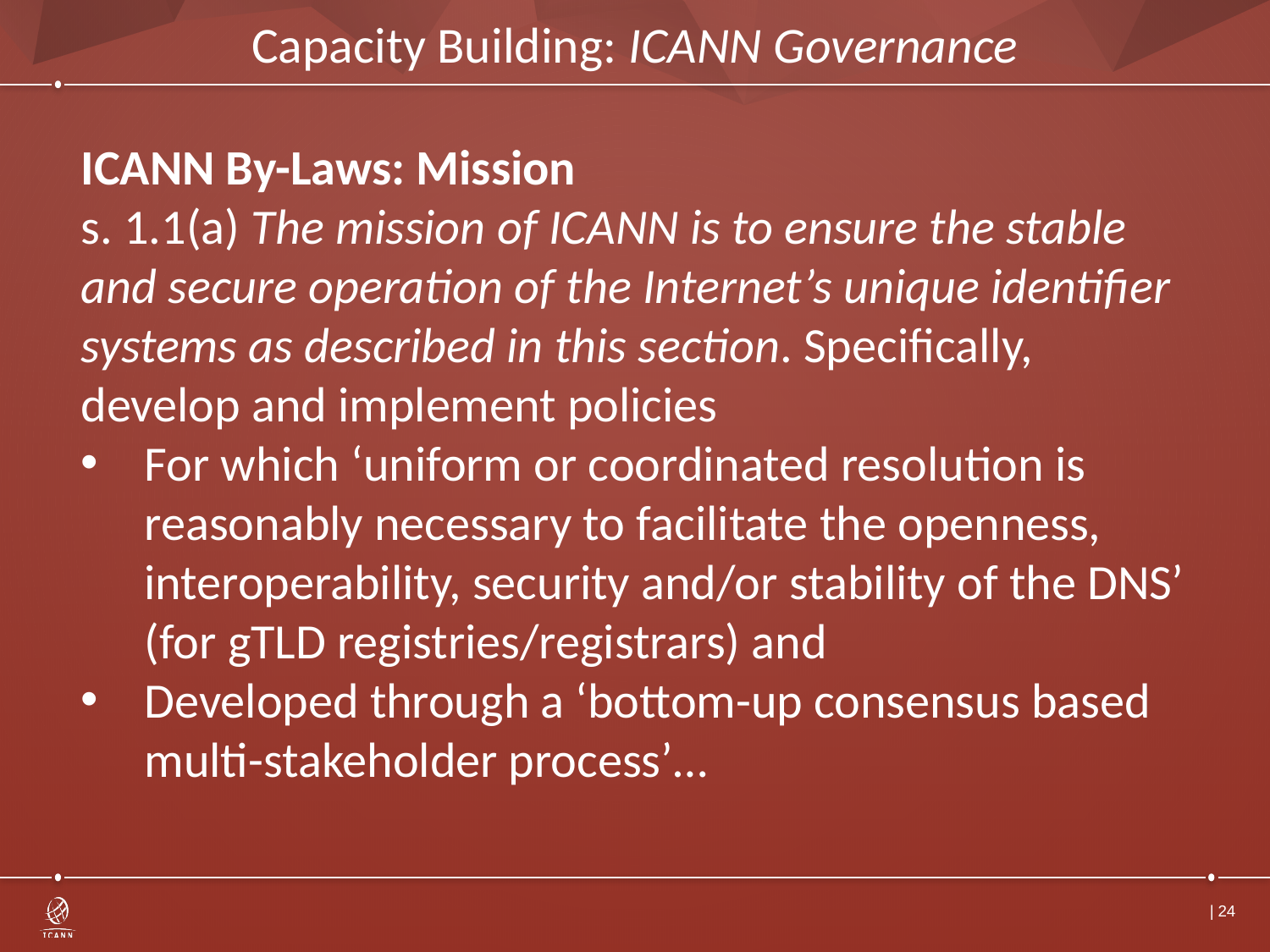

# Capacity Building: ICANN Governance
ICANN By-Laws: Mission
s. 1.1(a) The mission of ICANN is to ensure the stable and secure operation of the Internet’s unique identifier systems as described in this section. Specifically, develop and implement policies
For which ‘uniform or coordinated resolution is reasonably necessary to facilitate the openness, interoperability, security and/or stability of the DNS’ (for gTLD registries/registrars) and
Developed through a ‘bottom-up consensus based multi-stakeholder process’…